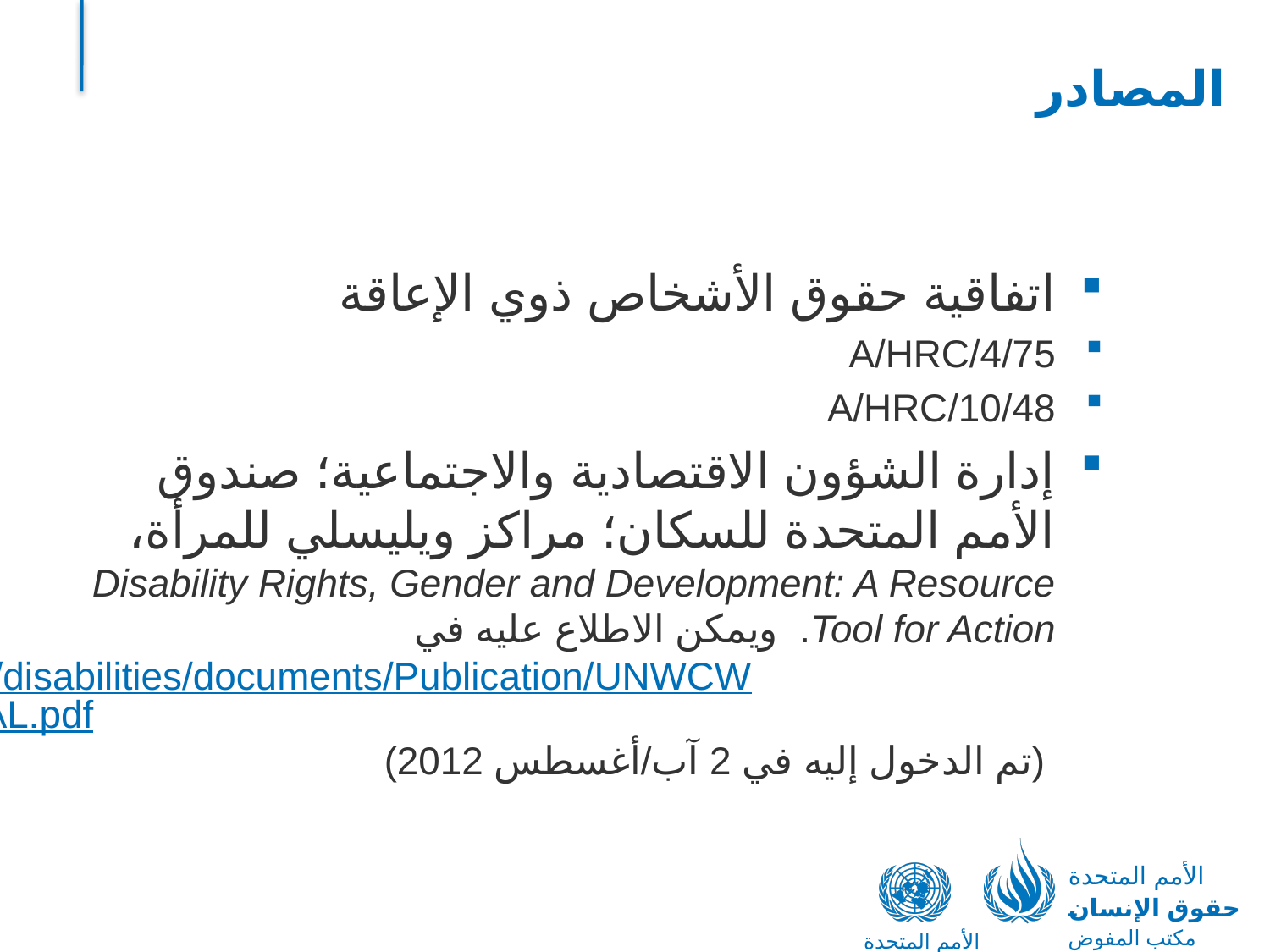

# المصادر
اتفاقية حقوق الأشخاص ذوي الإعاقة
A/HRC/4/75
A/HRC/10/48
إدارة الشؤون الاقتصادية والاجتماعية؛ صندوق الأمم المتحدة للسكان؛ مراكز ويليسلي للمرأة، Disability Rights, Gender and Development: A Resource Tool for Action.  ويمكن الاطلاع عليه في www.un.org/disabilities/documents/Publication/UNWCW%20MANUAL.pdf (تم الدخول إليه في 2 آب/أغسطس 2012)

الأمم المتحدة
حقوق الإنسان
مكتب المفوض السامي
الأمم المتحدة